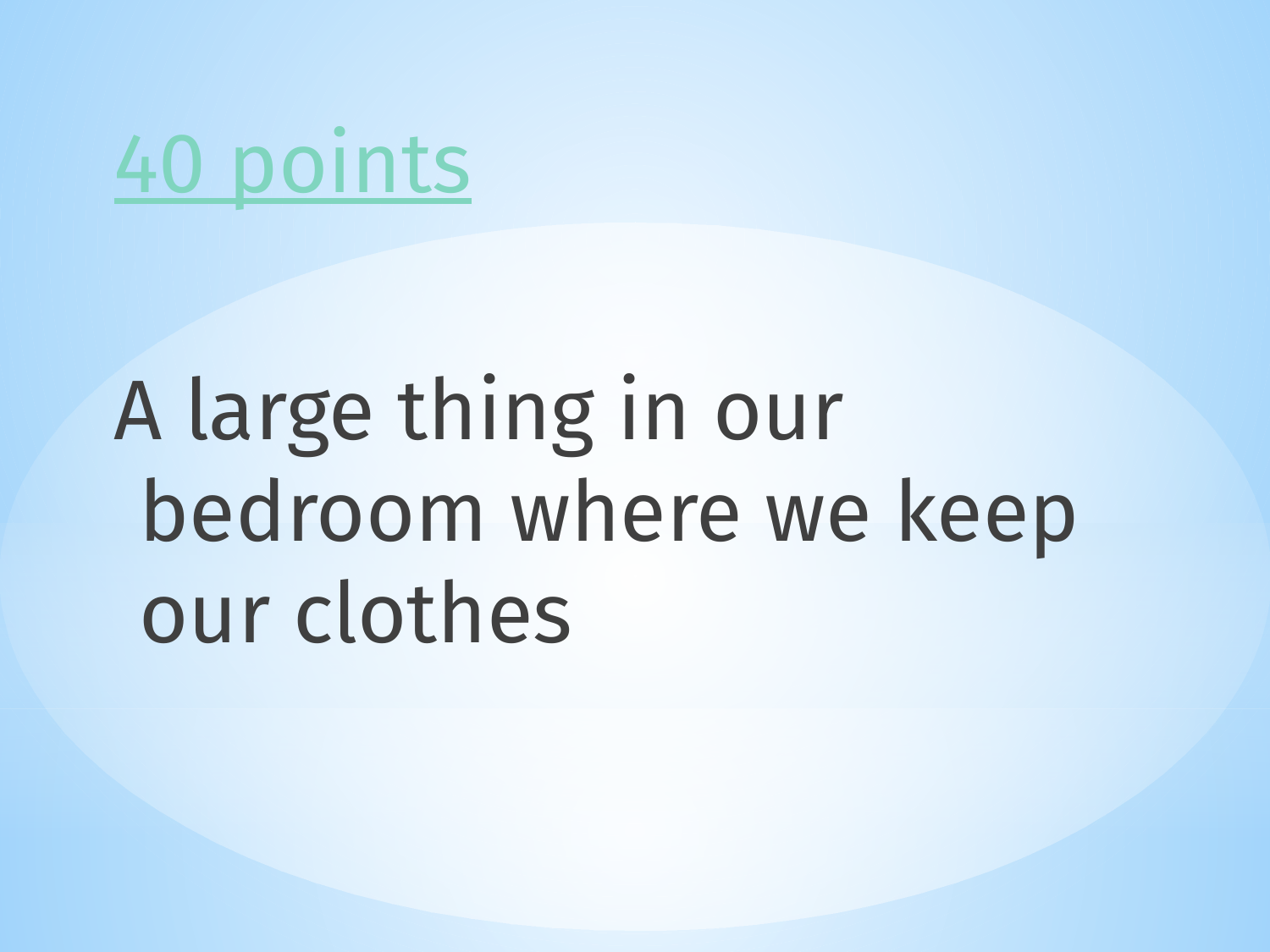

40 points

A large thing in our bedroom where we keep our clothes